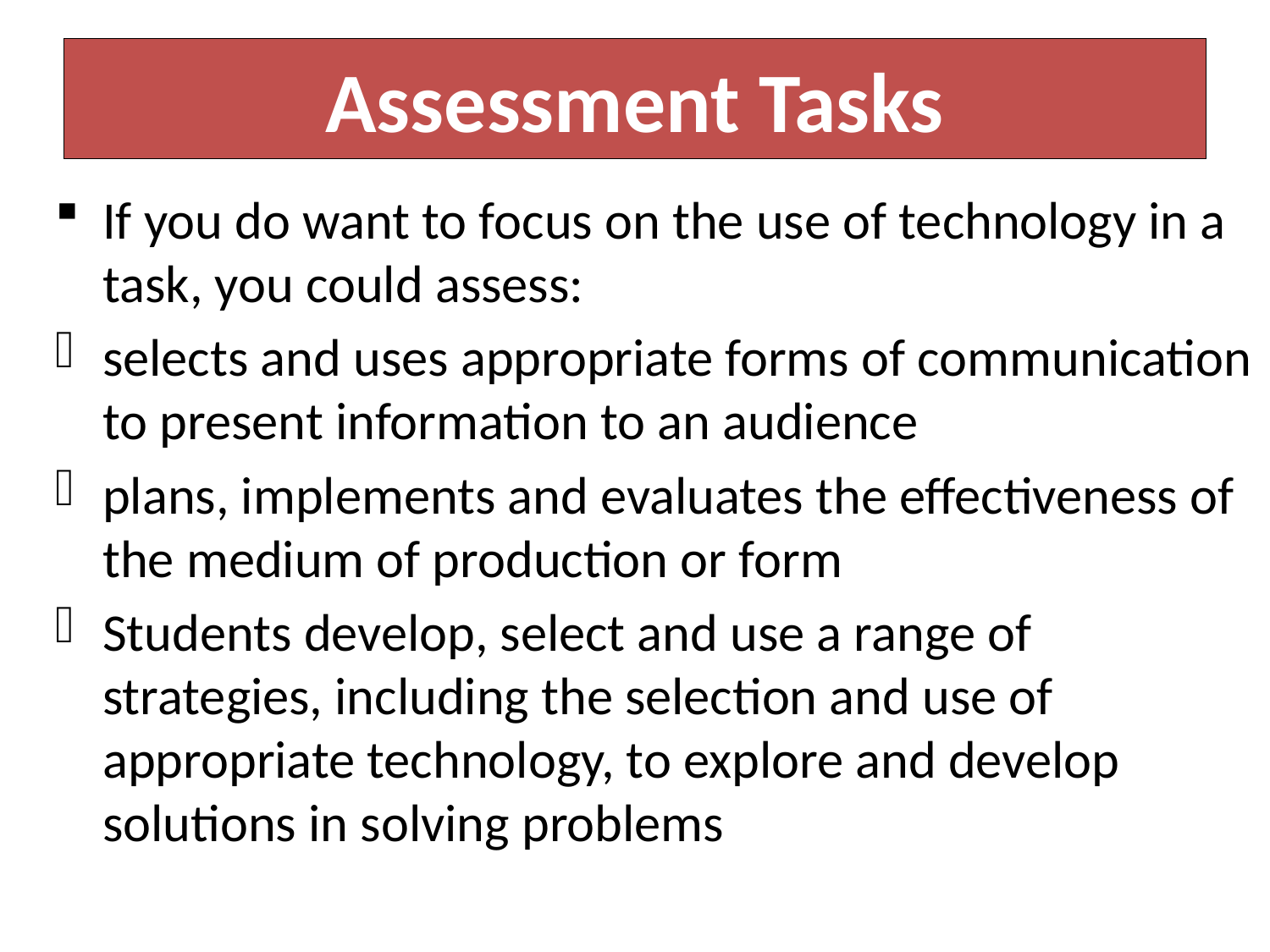

# Assessment Tasks
If you do want to focus on the use of technology in a task, you could assess:
selects and uses appropriate forms of communication to present information to an audience
plans, implements and evaluates the effectiveness of the medium of production or form
Students develop, select and use a range of strategies, including the selection and use of appropriate technology, to explore and develop solutions in solving problems